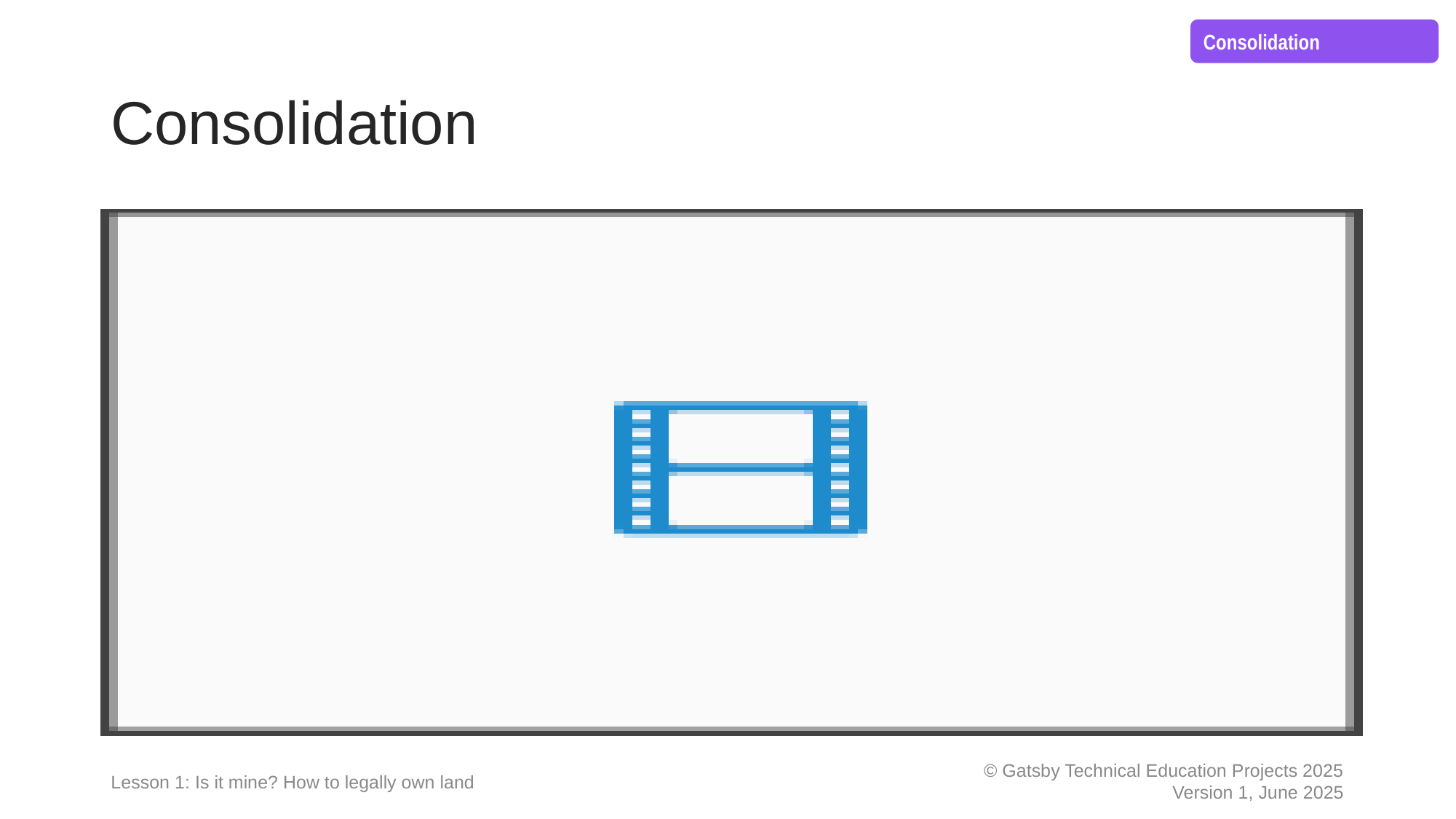

Consolidation
# Consolidation
Find a real-life example of a property dispute involving joint tenants or tenants in common.
Prepare a six- to ten-sentence summary. Make sure you include:
what the dispute was about;
the key details of the situation;
any important legal or financial issues;
the outcome of the dispute (if known).
Lesson 1: Is it mine? How to legally own land